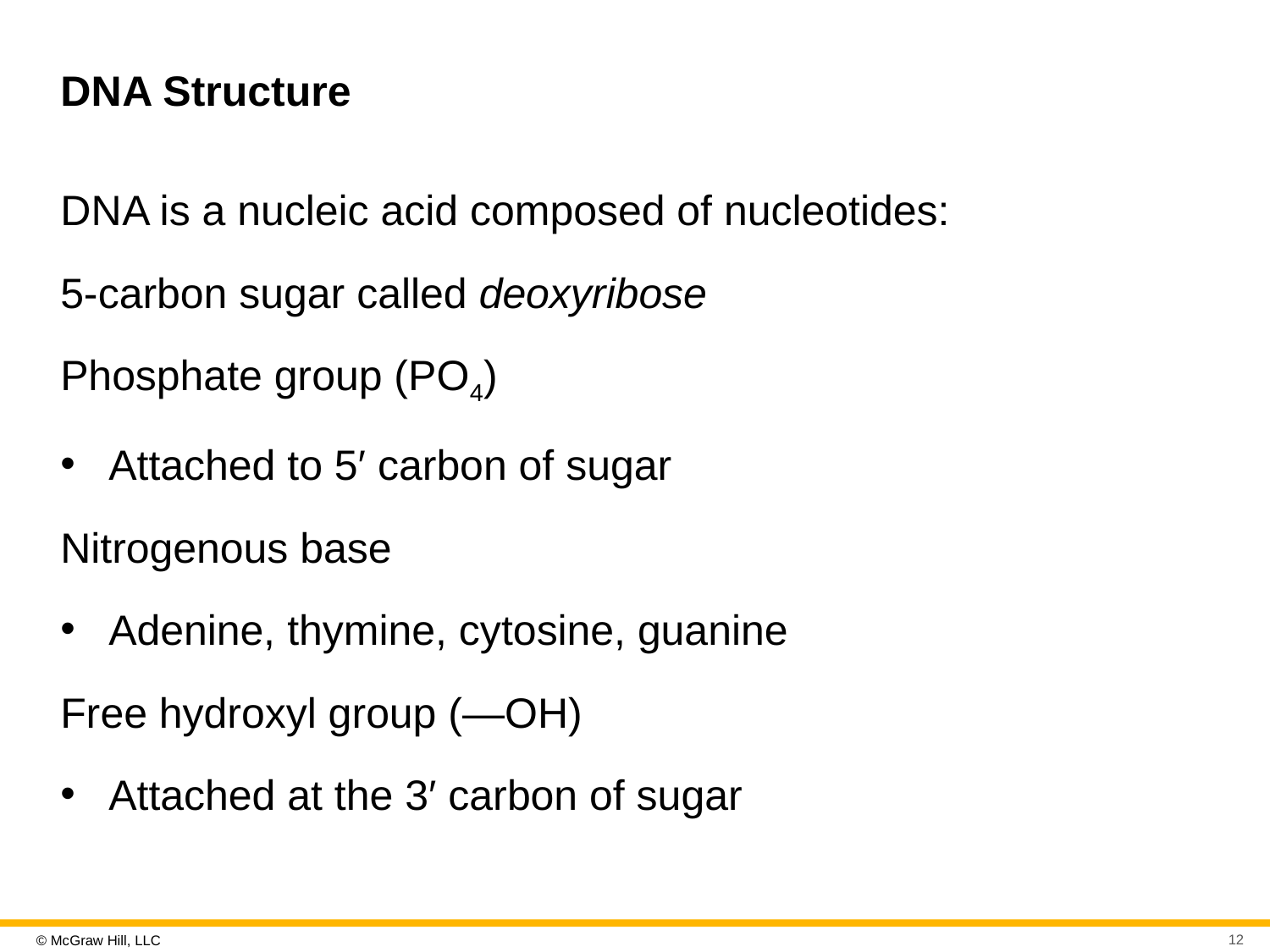

# D N A Structure
D N A is a nucleic acid composed of nucleotides:
5-carbon sugar called deoxyribose
Phosphate group (PO4)
Attached to 5′ carbon of sugar
Nitrogenous base
Adenine, thymine, cytosine, guanine
Free hydroxyl group (—OH)
Attached at the 3′ carbon of sugar
12